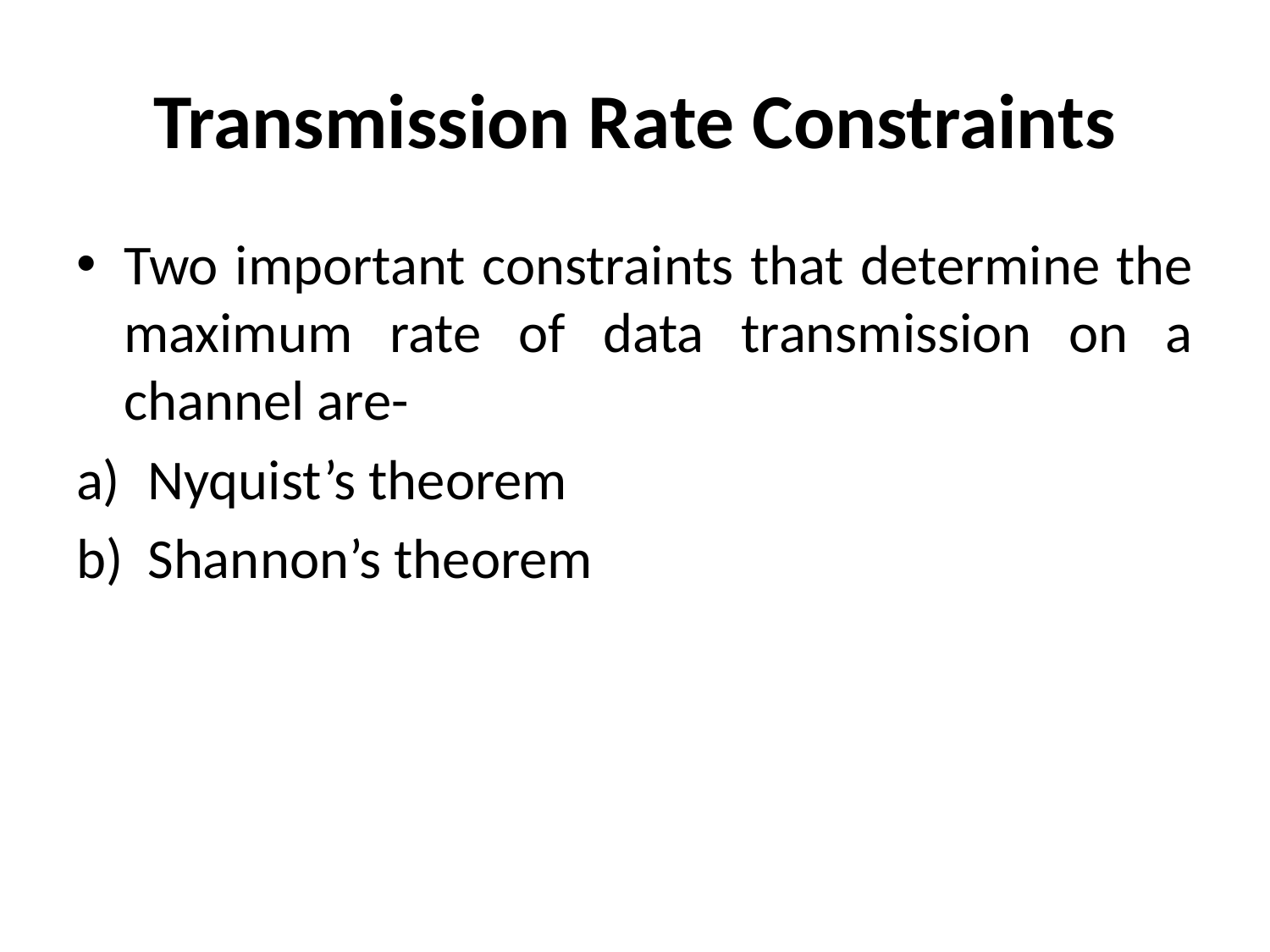

# Transmission Rate Constraints
Two important constraints that determine the maximum rate of data transmission on a channel are-
Nyquist’s theorem
Shannon’s theorem